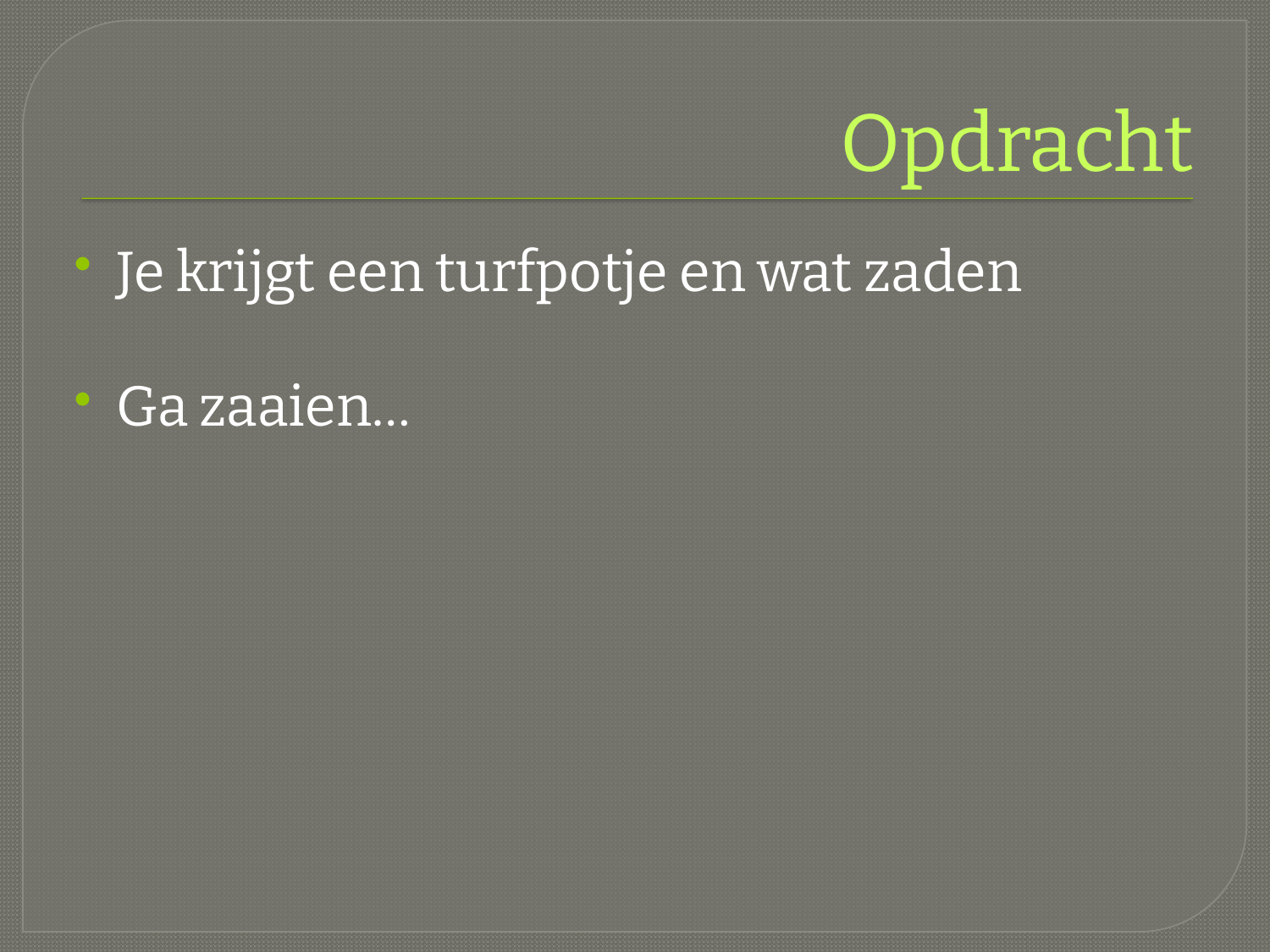

# Opdracht
Je krijgt een turfpotje en wat zaden

Ga zaaien…